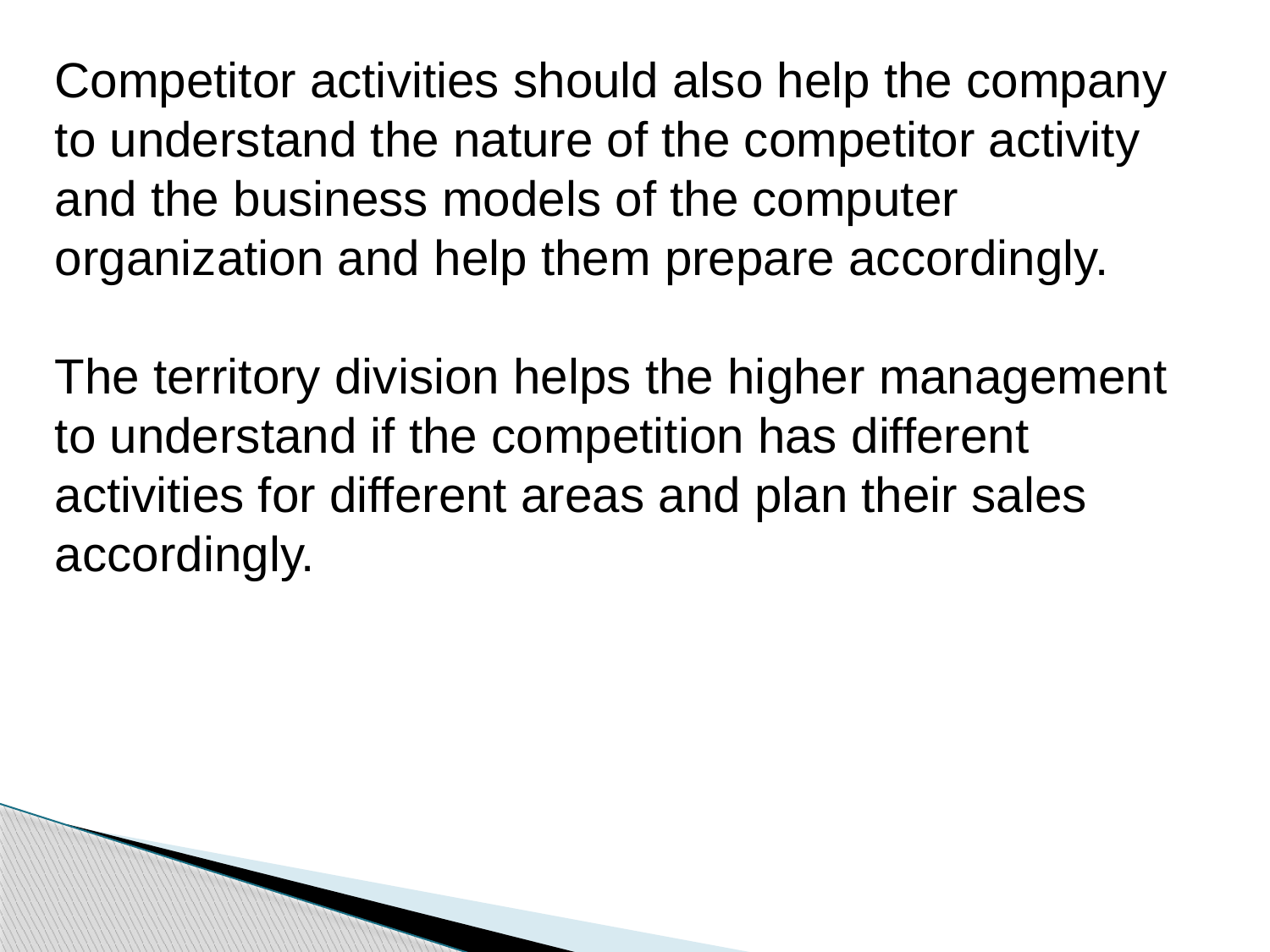

Competitor activities should also help the company to understand the nature of the competitor activity and the business models of the computer organization and help them prepare accordingly.

The territory division helps the higher management to understand if the competition has different activities for different areas and plan their sales accordingly.